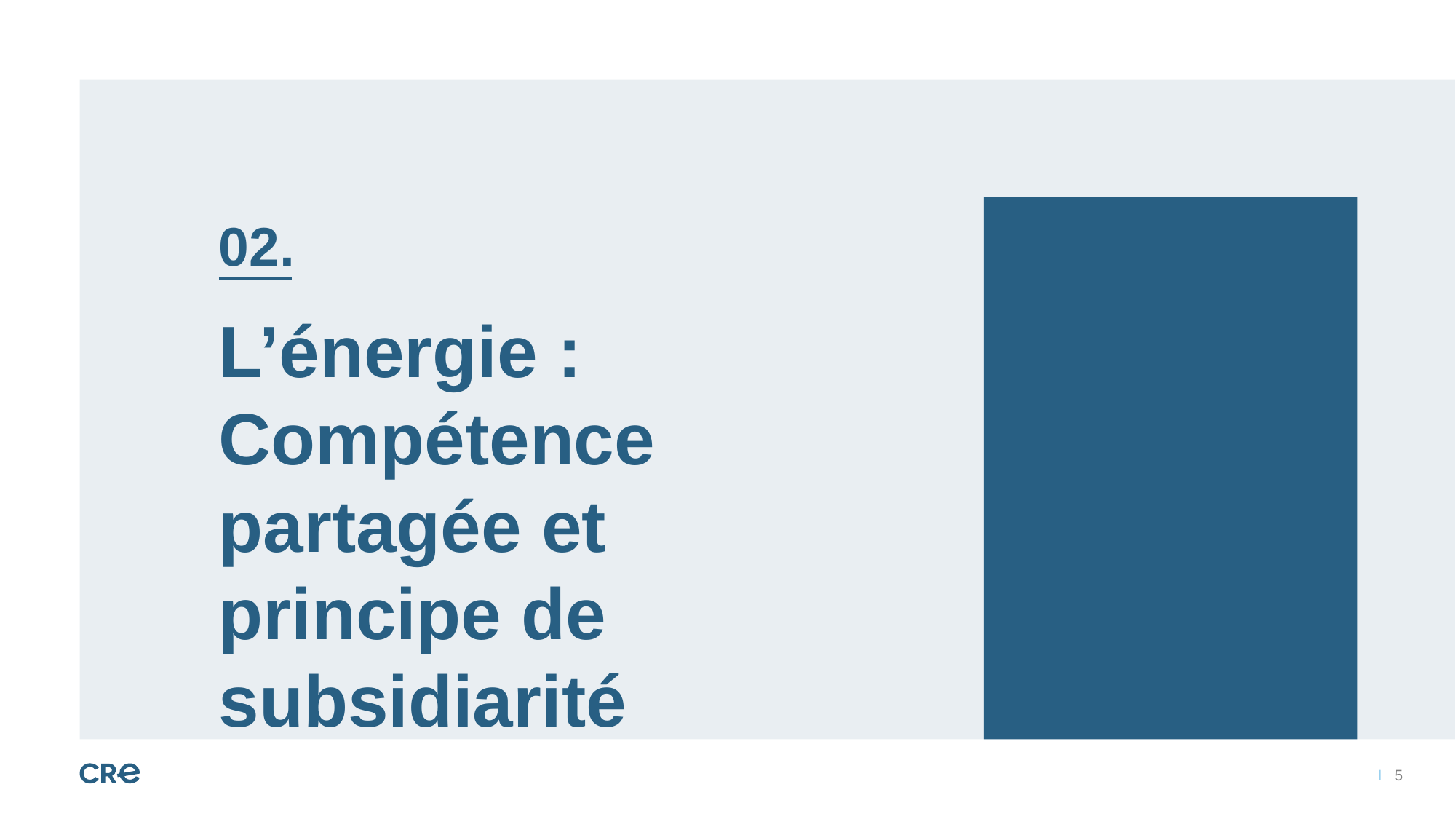

02.

# L’énergie : Compétence partagée et principe de subsidiarité
I   5